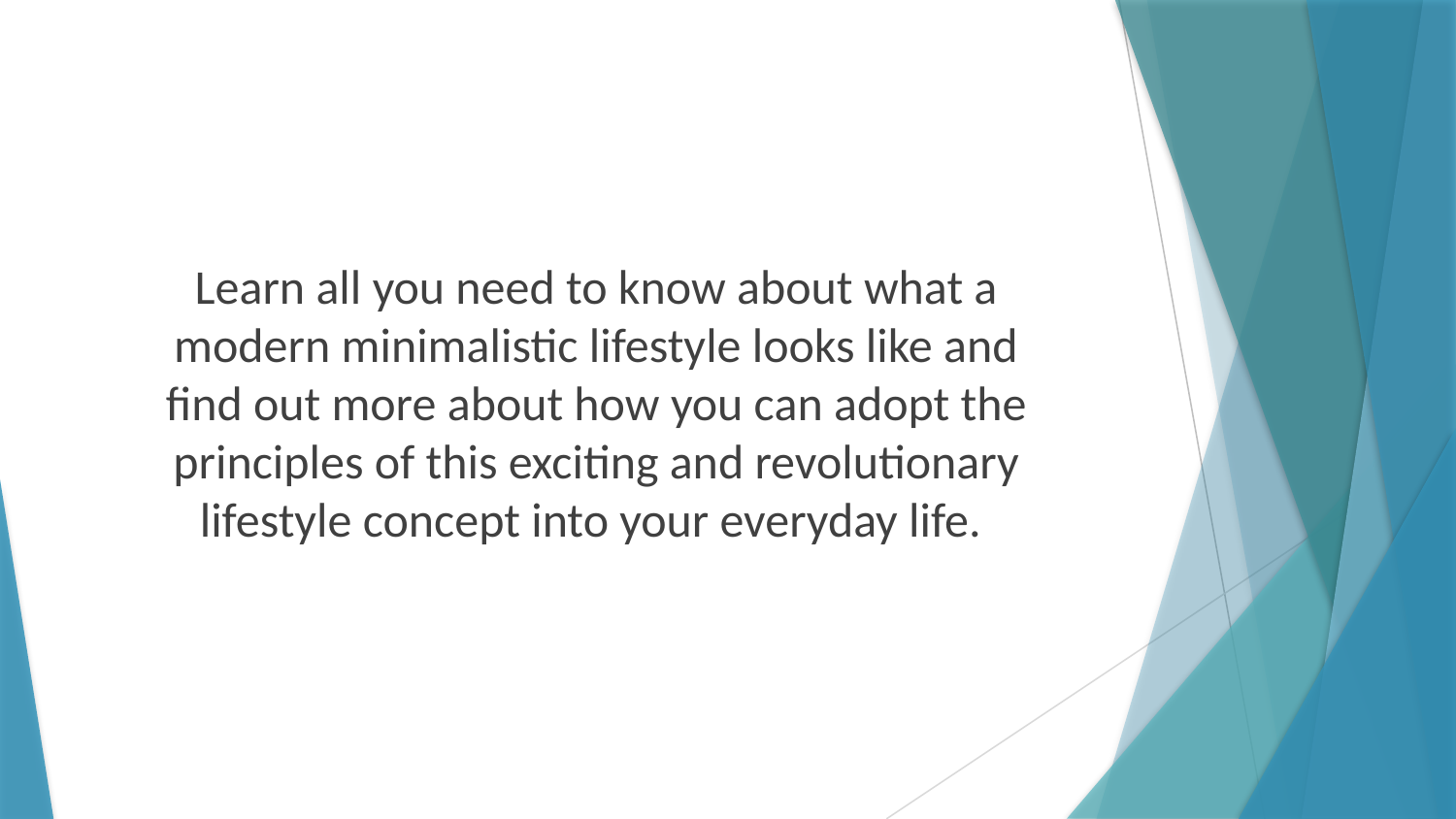

Learn all you need to know about what a modern minimalistic lifestyle looks like and find out more about how you can adopt the principles of this exciting and revolutionary lifestyle concept into your everyday life.